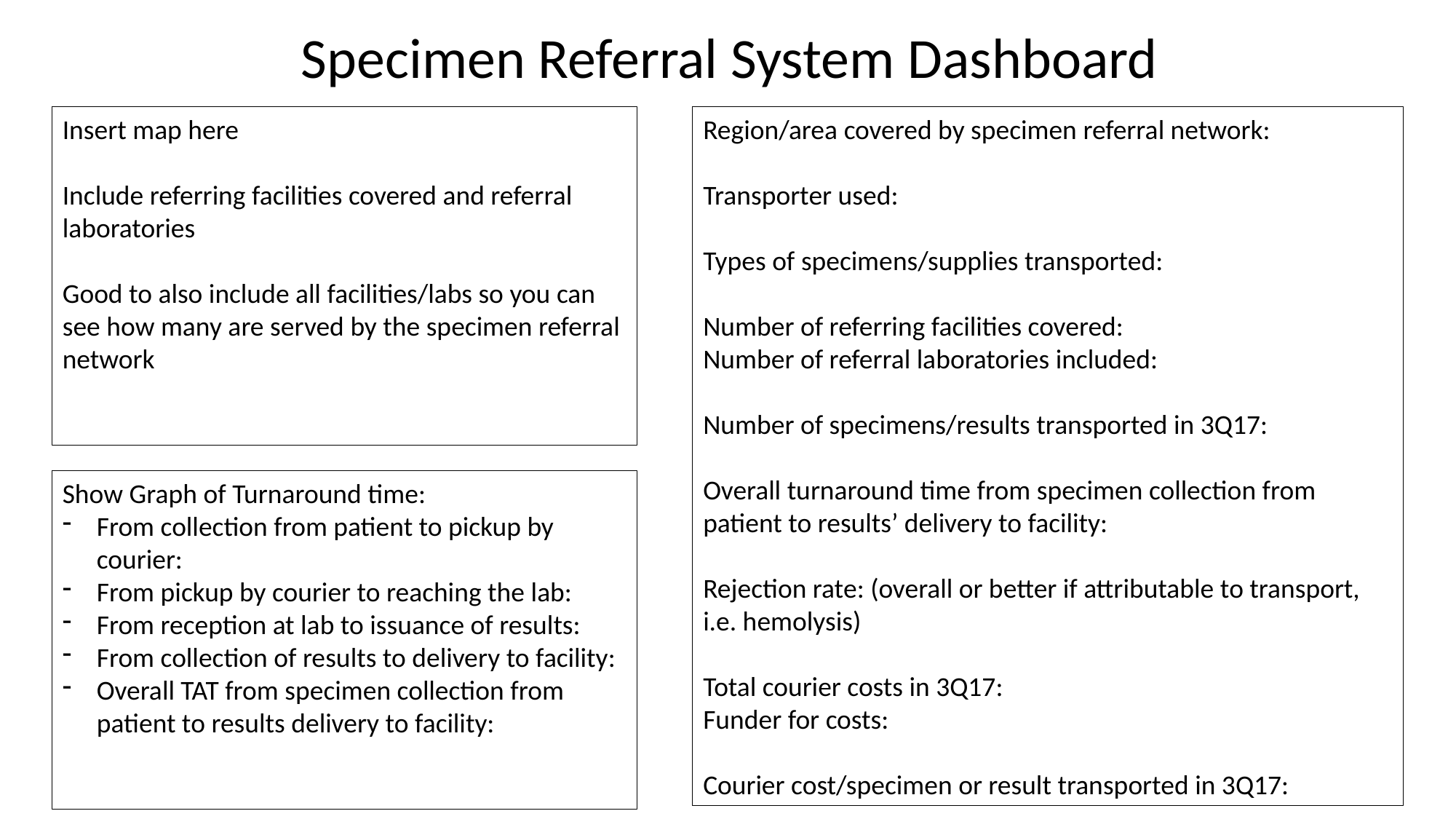

# Specimen Referral System Dashboard
Insert map here

Include referring facilities covered and referral laboratories

Good to also include all facilities/labs so you can see how many are served by the specimen referral network

Region/area covered by specimen referral network:

Transporter used:

Types of specimens/supplies transported:

Number of referring facilities covered:
Number of referral laboratories included:

Number of specimens/results transported in 3Q17:

Overall turnaround time from specimen collection from patient to results’ delivery to facility:

Rejection rate: (overall or better if attributable to transport, i.e. hemolysis)

Total courier costs in 3Q17:
Funder for costs:

Courier cost/specimen or result transported in 3Q17:
Show Graph of Turnaround time:
From collection from patient to pickup by courier:
From pickup by courier to reaching the lab:
From reception at lab to issuance of results:
From collection of results to delivery to facility:
Overall TAT from specimen collection from patient to results delivery to facility: